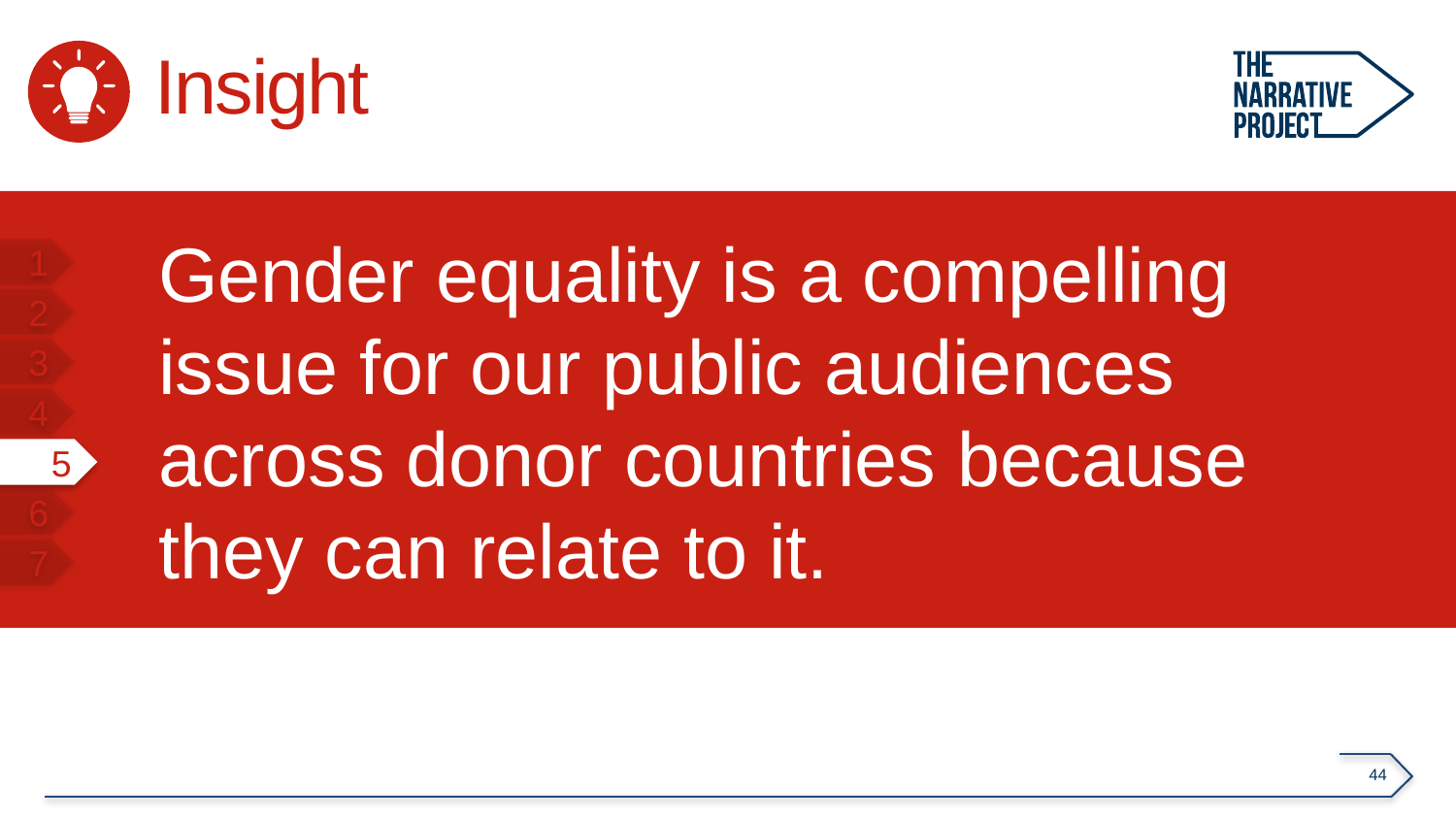

# Insight
Gender equality is a compelling
issue for our public audiences across donor countries because they can relate to it.
1
2
3
4
5
6
7
44